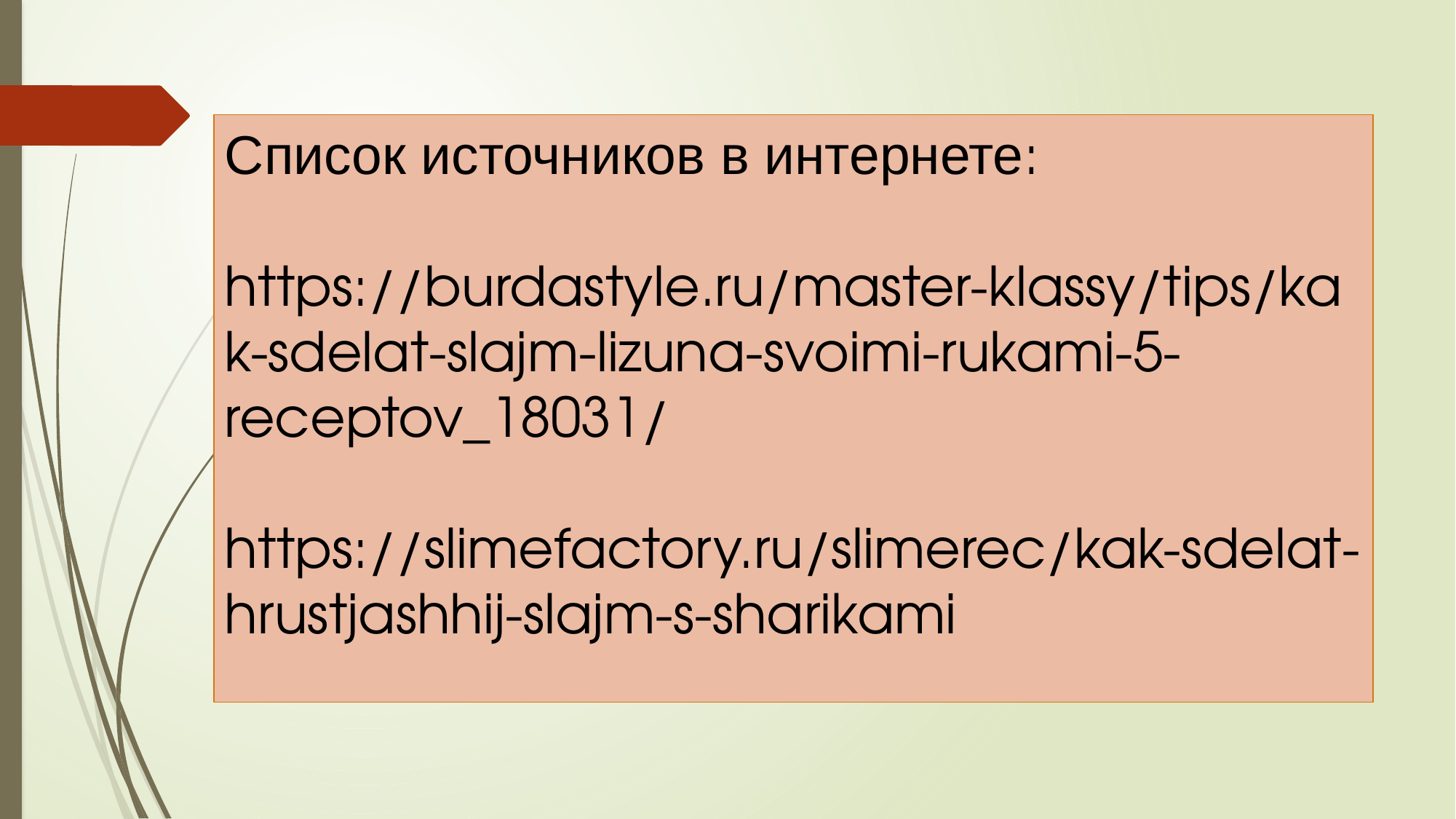

# Список источников в интернете: https://burdastyle.ru/master-klassy/tips/kak-sdelat-slajm-lizuna-svoimi-rukami-5-receptov_18031/ https://slimefactory.ru/slimerec/kak-sdelat-hrustjashhij-slajm-s-sharikami